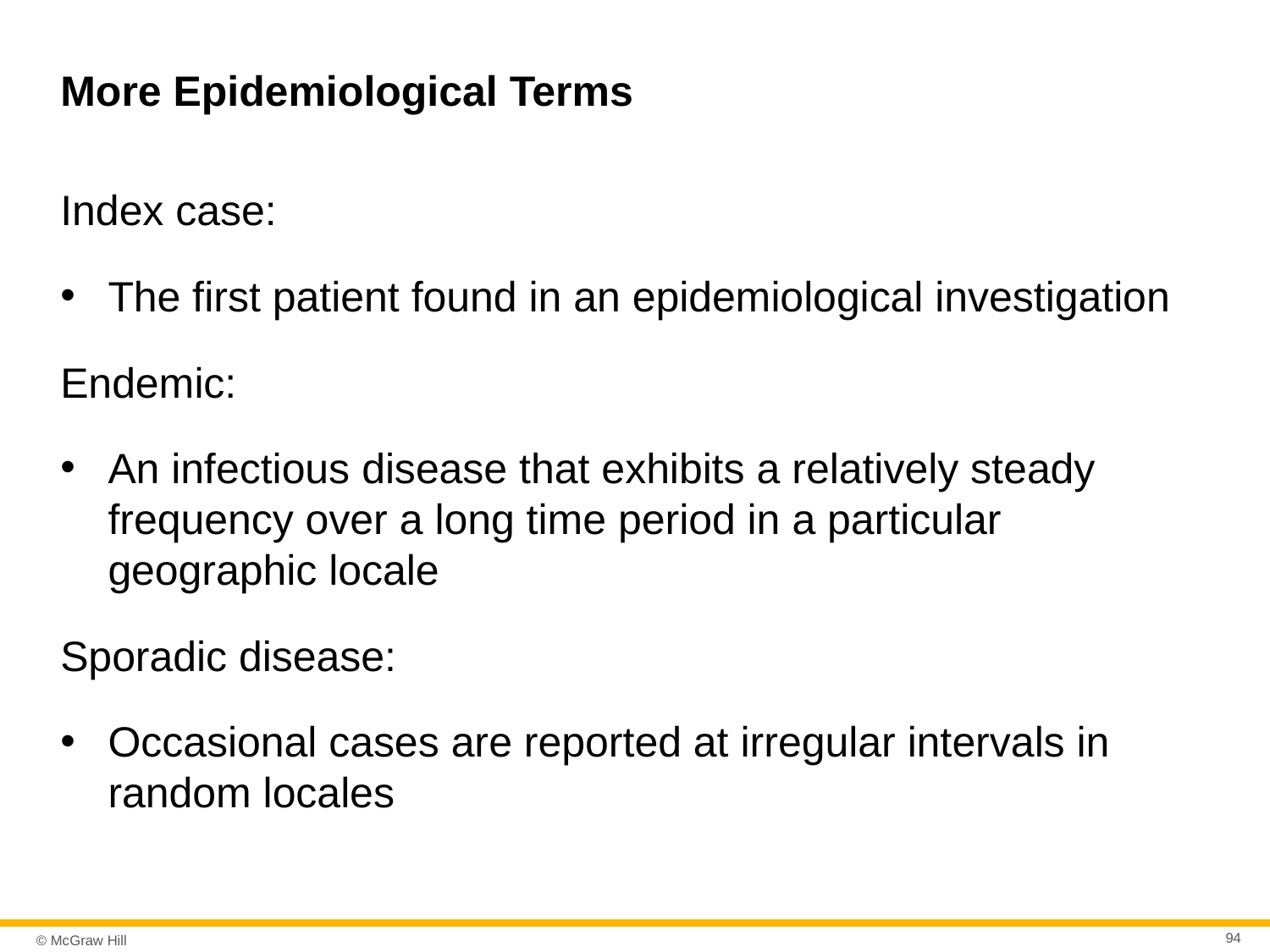

# More Epidemiological Terms
Index case:
The first patient found in an epidemiological investigation
Endemic:
An infectious disease that exhibits a relatively steady frequency over a long time period in a particular geographic locale
Sporadic disease:
Occasional cases are reported at irregular intervals in random locales